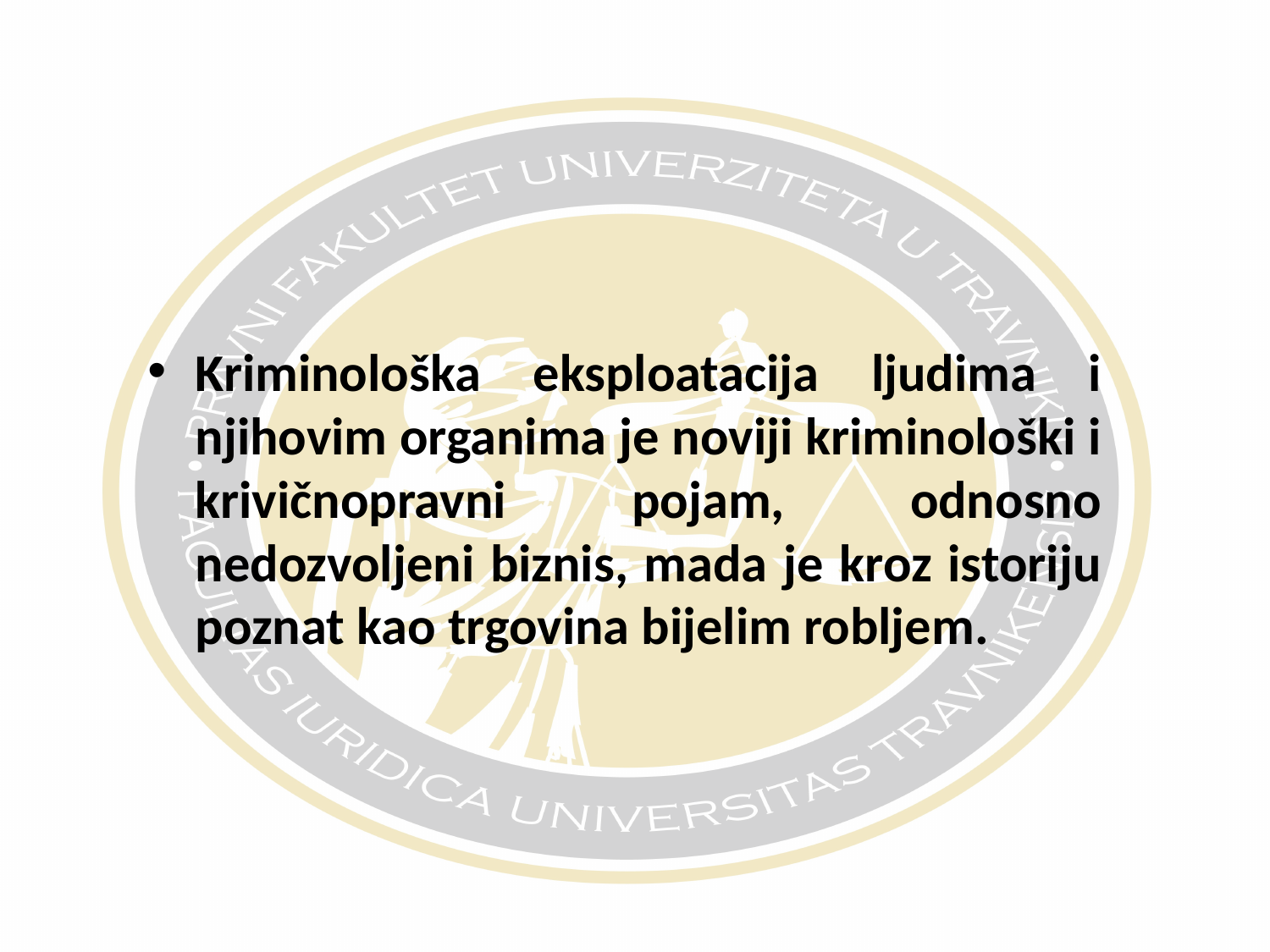

#
Kriminološka eksploatacija ljudima i njihovim organima je noviji kriminološki i krivičnopravni pojam, odnosno nedozvoljeni biznis, mada je kroz istoriju poznat kao trgovina bijelim robljem.